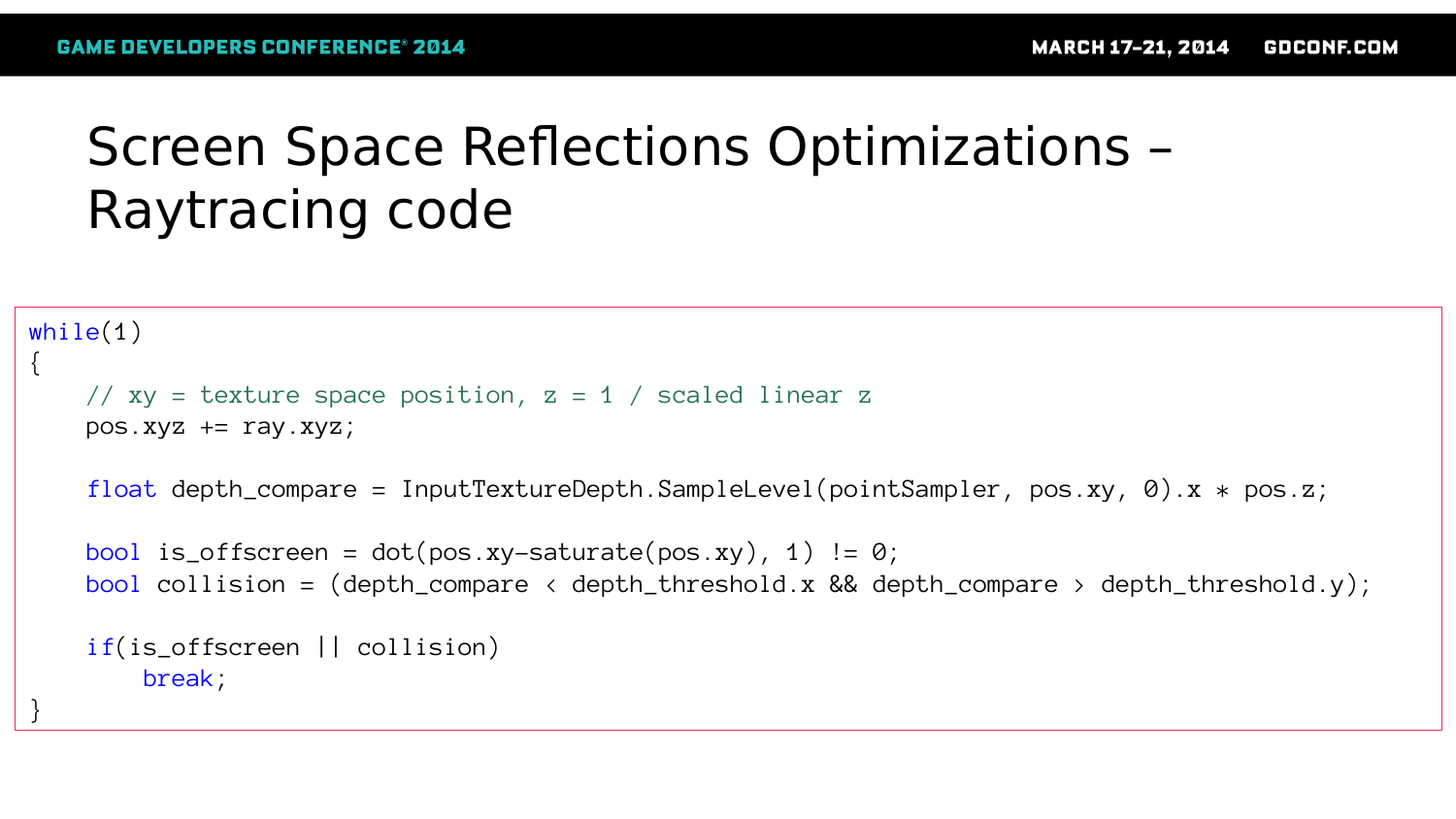

# Screen Space Reflections Optimizations – Raytracing code
while(1)
{
    // xy = texture space position, z = 1 / scaled linear z
    pos.xyz += ray.xyz;

    float depth_compare = InputTextureDepth.SampleLevel(pointSampler, pos.xy, 0).x * pos.z;

    bool is_offscreen = dot(pos.xy-saturate(pos.xy), 1) != 0;
    bool collision = (depth_compare < depth_threshold.x && depth_compare > depth_threshold.y);

    if(is_offscreen || collision)
        break;
}